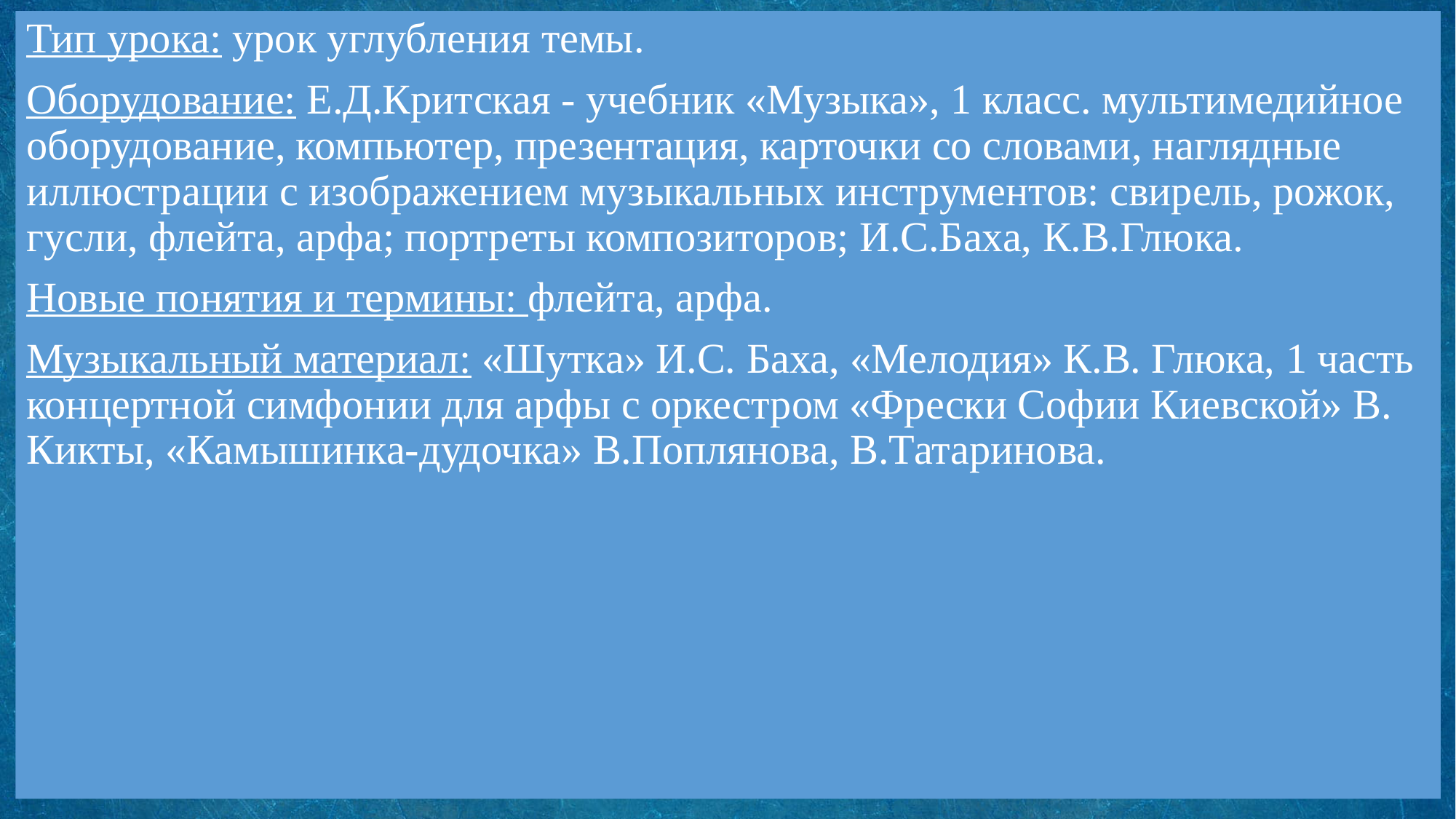

Тип урока: урок углубления темы.
Оборудование: Е.Д.Критская - учебник «Музыка», 1 класс. мультимедийное оборудование, компьютер, презентация, карточки со словами, наглядные иллюстрации с изображением музыкальных инструментов: свирель, рожок, гусли, флейта, арфа; портреты композиторов; И.С.Баха, К.В.Глюка.
Новые понятия и термины: флейта, арфа.
Музыкальный материал: «Шутка» И.С. Баха, «Мелодия» К.В. Глюка, 1 часть концертной симфонии для арфы с оркестром «Фрески Софии Киевской» В. Кикты, «Камышинка-дудочка» В.Поплянова, В.Татаринова.